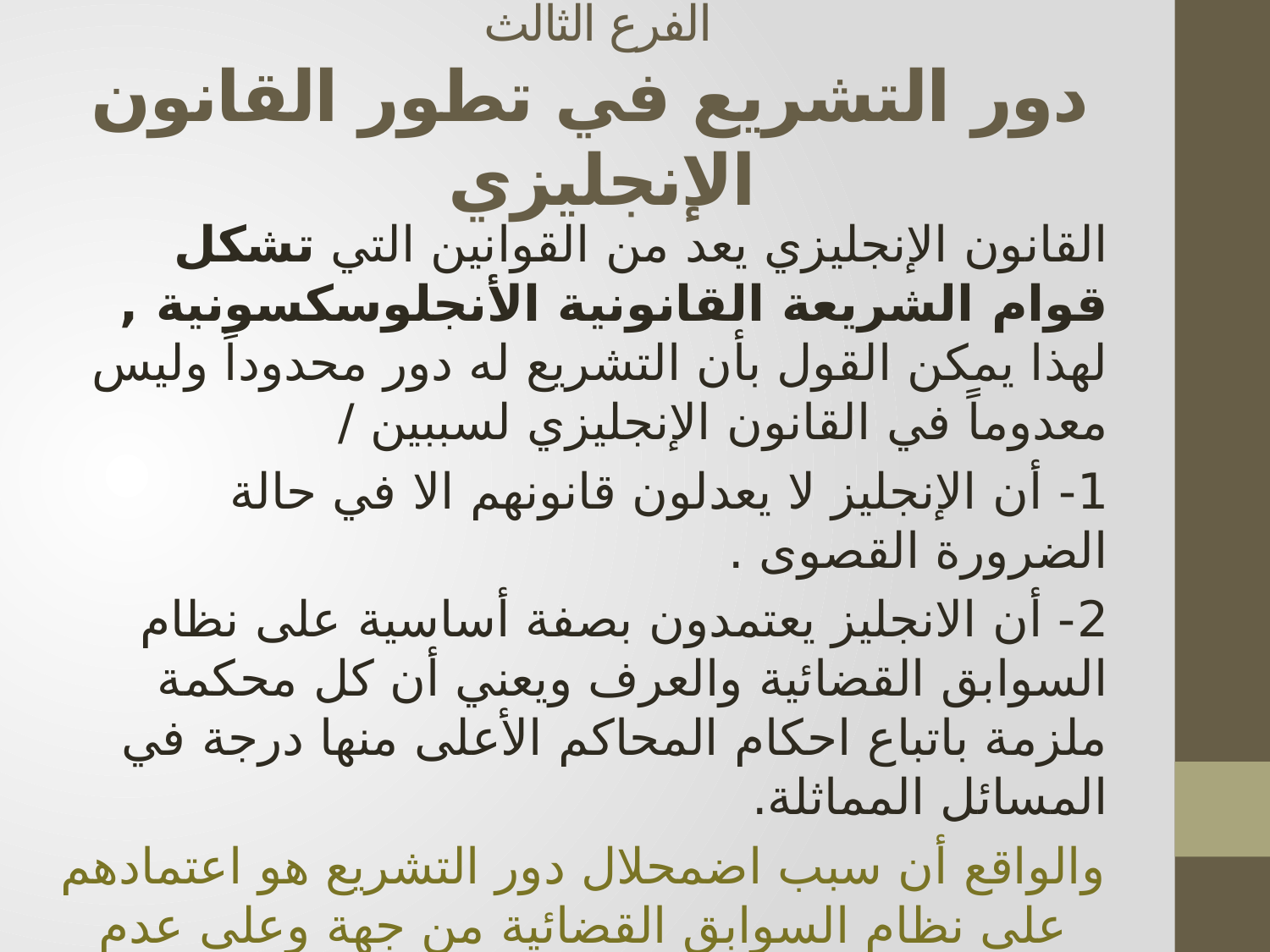

# الفرع الثالث دور التشريع في تطور القانون الإنجليزي
القانون الإنجليزي يعد من القوانين التي تشكل قوام الشريعة القانونية الأنجلوسكسونية , لهذا يمكن القول بأن التشريع له دور محدوداً وليس معدوماً في القانون الإنجليزي لسببين /
1- أن الإنجليز لا يعدلون قانونهم الا في حالة الضرورة القصوى .
2- أن الانجليز يعتمدون بصفة أساسية على نظام السوابق القضائية والعرف ويعني أن كل محكمة ملزمة باتباع احكام المحاكم الأعلى منها درجة في المسائل المماثلة.
والواقع أن سبب اضمحلال دور التشريع هو اعتمادهم على نظام السوابق القضائية من جهة وعلى عدم ثقتهم بالتشريع من جهة أخرى لان بنظرهم يعد أداء يستطيع بها الحاكم فرض فلسفته وسلطته على شعبة وأن التشريعات سوف تقطع صِلاتهم بتقاليد الماضي .